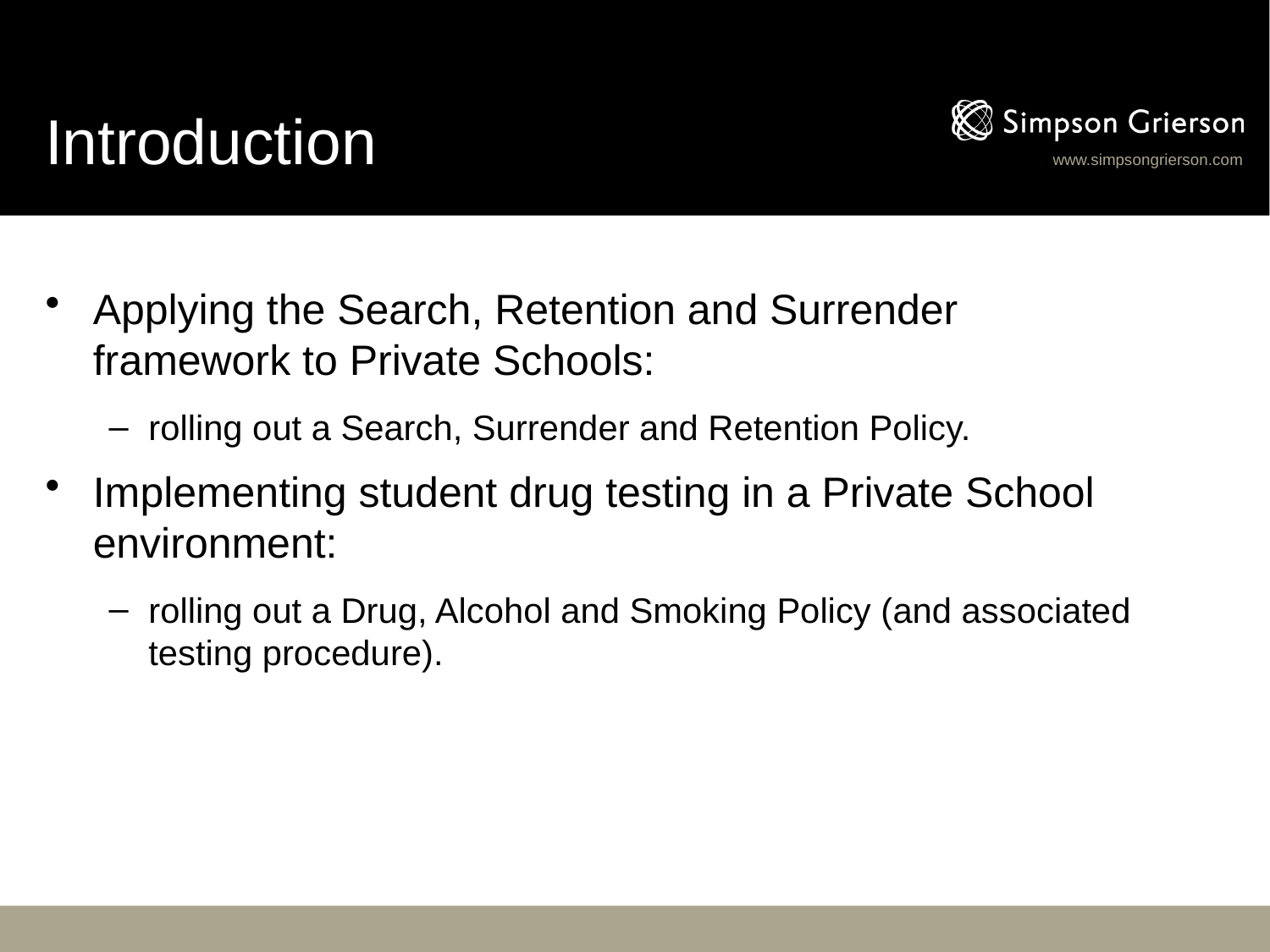

# Introduction
Applying the Search, Retention and Surrender framework to Private Schools:
rolling out a Search, Surrender and Retention Policy.
Implementing student drug testing in a Private School environment:
rolling out a Drug, Alcohol and Smoking Policy (and associated testing procedure).